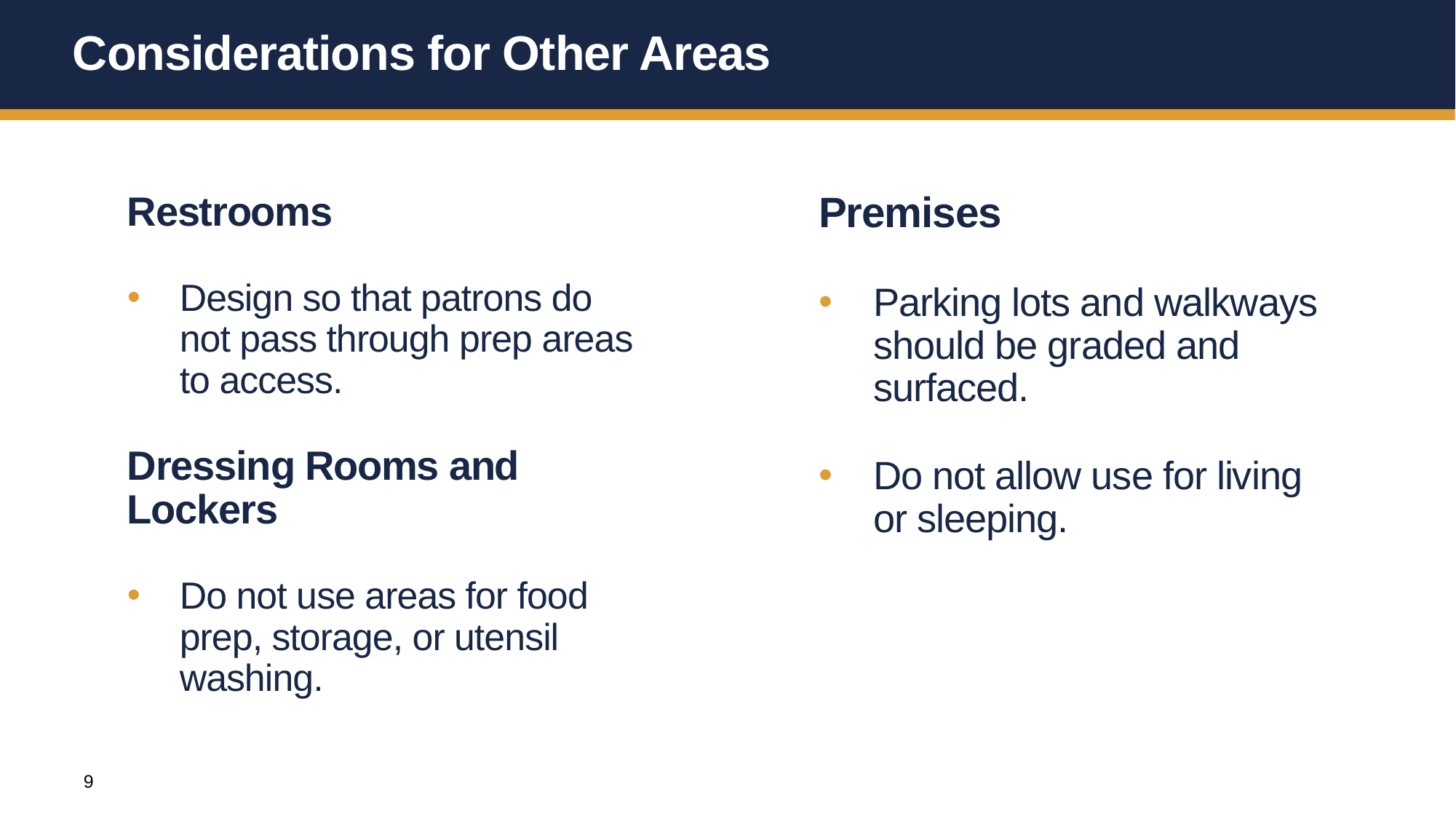

# Considerations for Other Areas
Restrooms
Design so that patrons do not pass through prep areas to access.
Dressing Rooms and Lockers
Do not use areas for food prep, storage, or utensil washing.

Premises
Parking lots and walkways should be graded and surfaced.
Do not allow use for living or sleeping.
9